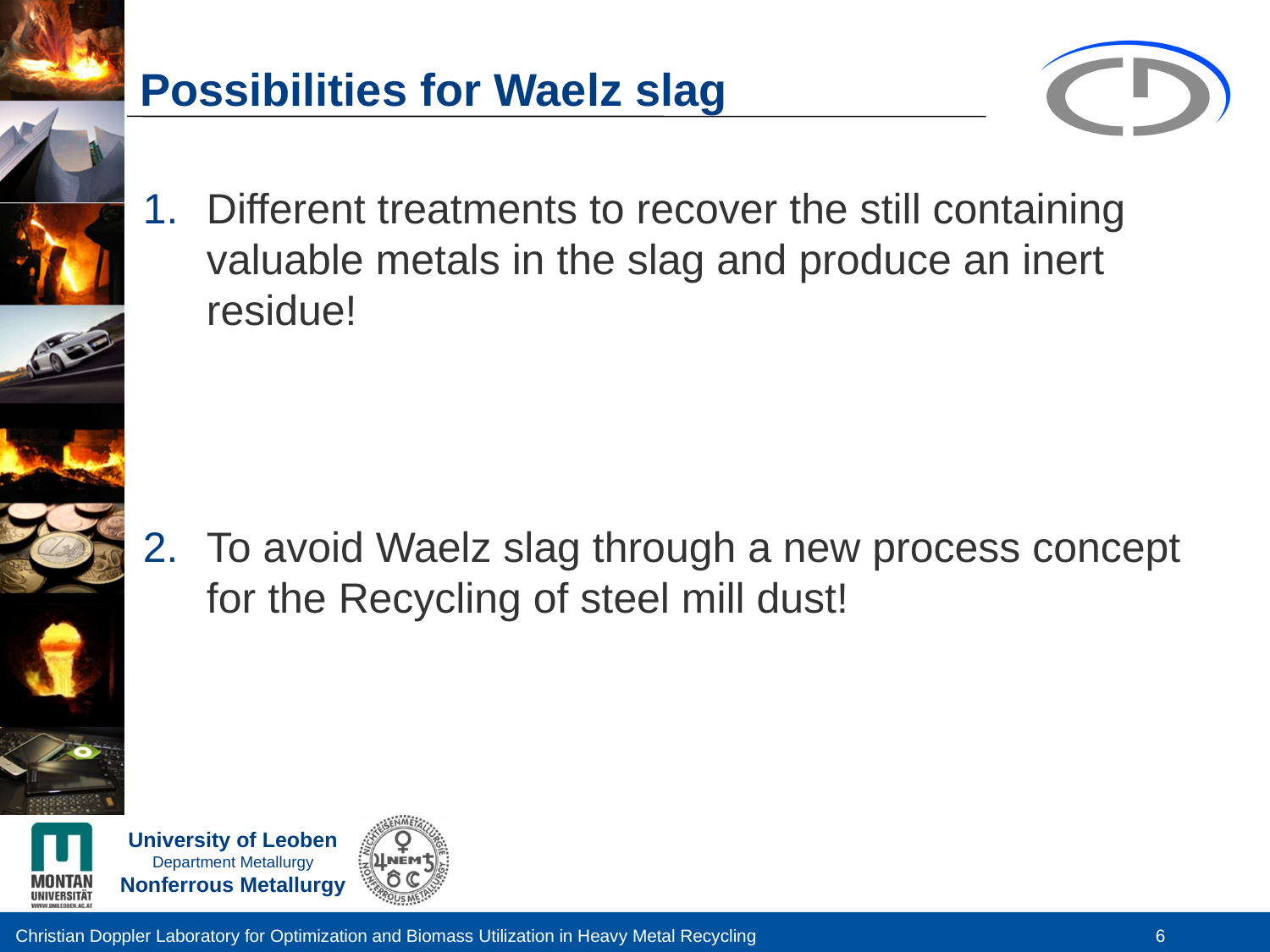

# Possibilities for Waelz slag

Different treatments to recover the still containing valuable metals in the slag and produce an inert residue!

To avoid Waelz slag through a new process concept for the Recycling of steel mill dust!